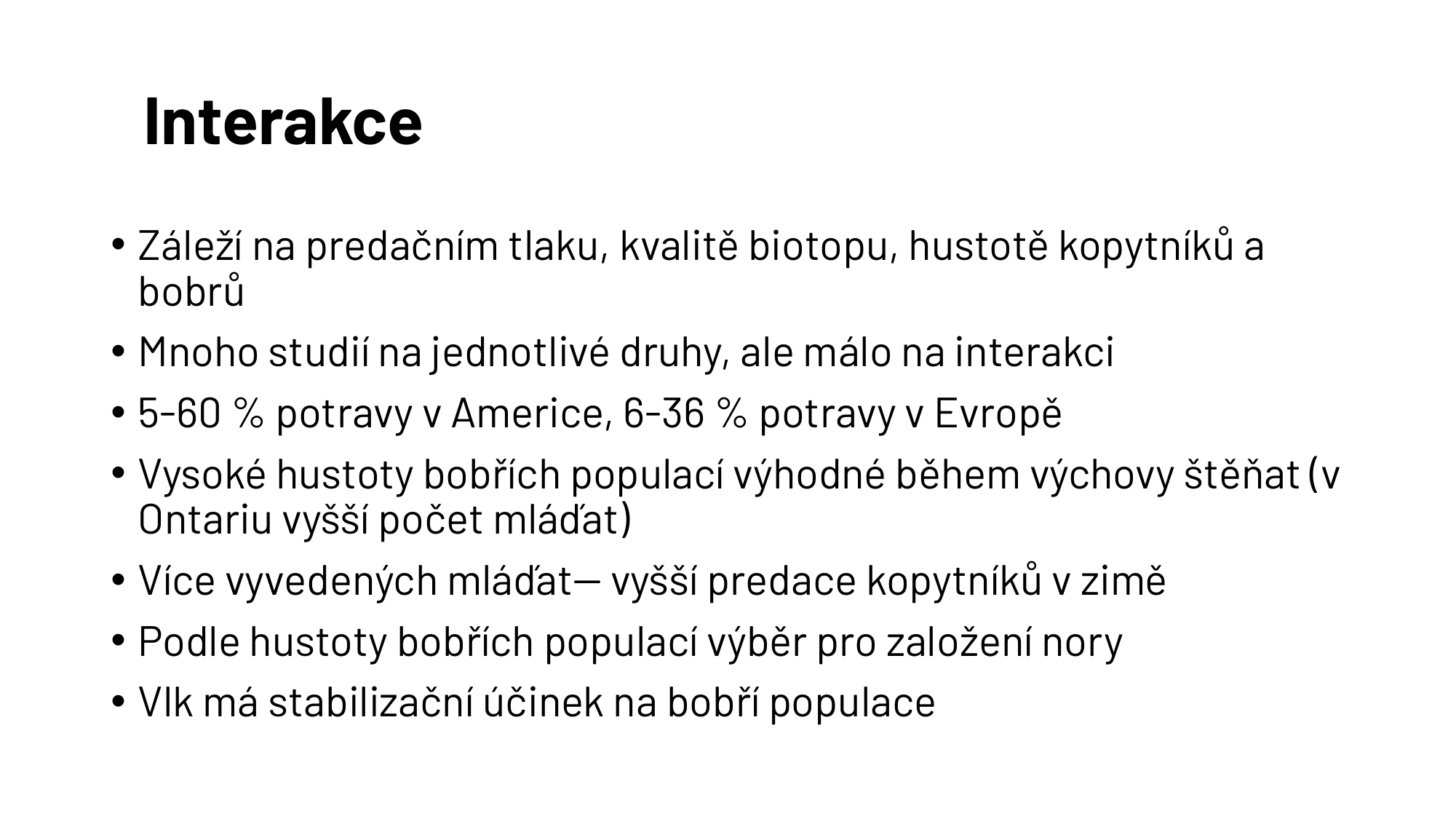

# Interakce
Záleží na predačním tlaku, kvalitě biotopu, hustotě kopytníků a bobrů
Mnoho studií na jednotlivé druhy, ale málo na interakci
5-60 % potravy v Americe, 6-36 % potravy v Evropě
Vysoké hustoty bobřích populací výhodné během výchovy štěňat (v Ontariu vyšší počet mláďat)
Více vyvedených mláďat-- vyšší predace kopytníků v zimě
Podle hustoty bobřích populací výběr pro založení nory
Vlk má stabilizační účinek na bobří populace